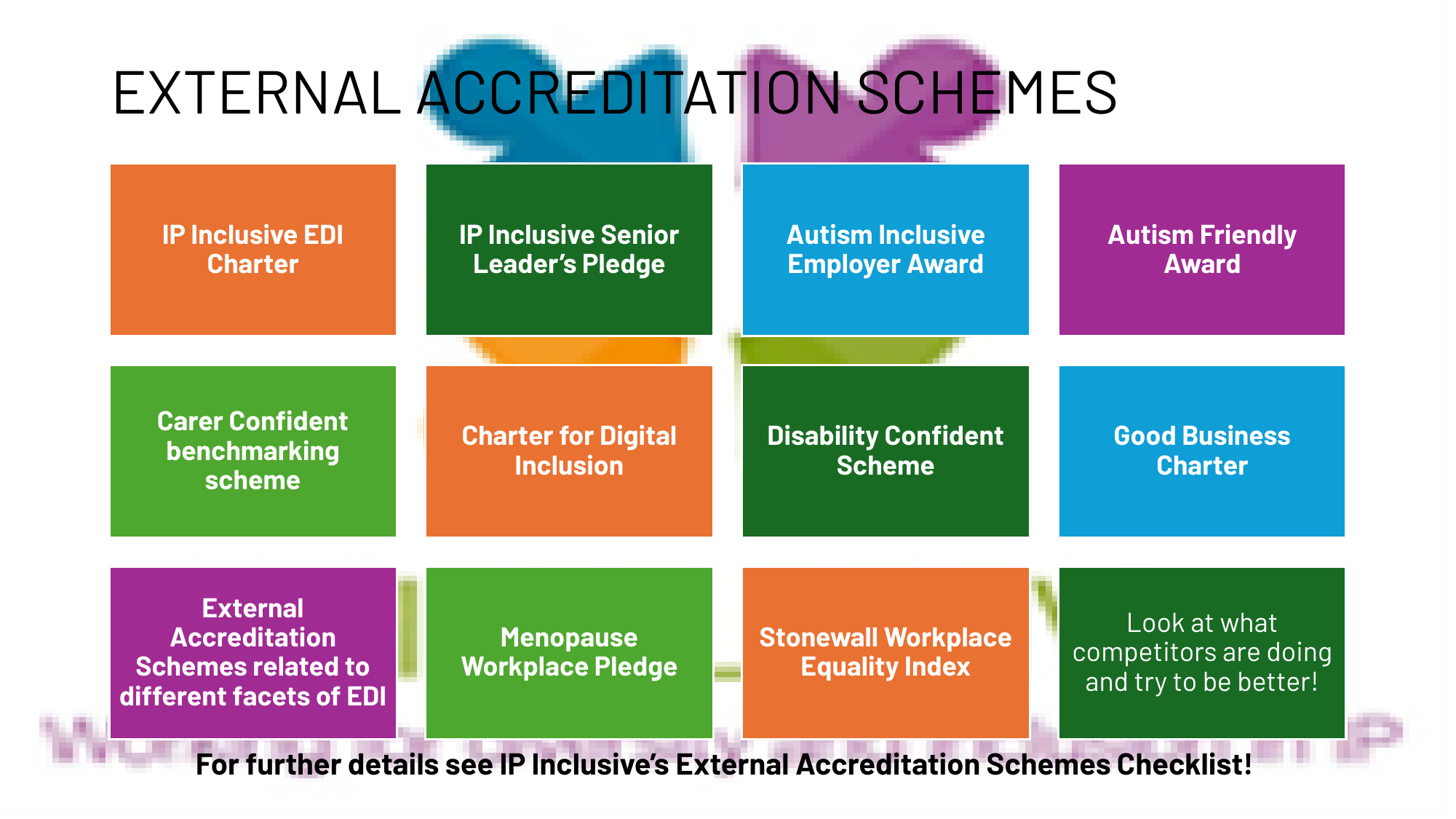

EXTERNAL ACCREDITATION SCHEMES
IP Inclusive EDI Charter
IP Inclusive Senior Leader’s Pledge
Autism Inclusive Employer Award
Autism Friendly Award
Carer Confident benchmarking scheme
Charter for Digital Inclusion
Disability Confident Scheme
Good Business Charter
External Accreditation Schemes related to different facets of EDI
Menopause Workplace Pledge
Stonewall Workplace Equality Index
Look at what competitors are doing and try to be better!
For further details see IP Inclusive’s External Accreditation Schemes Checklist!